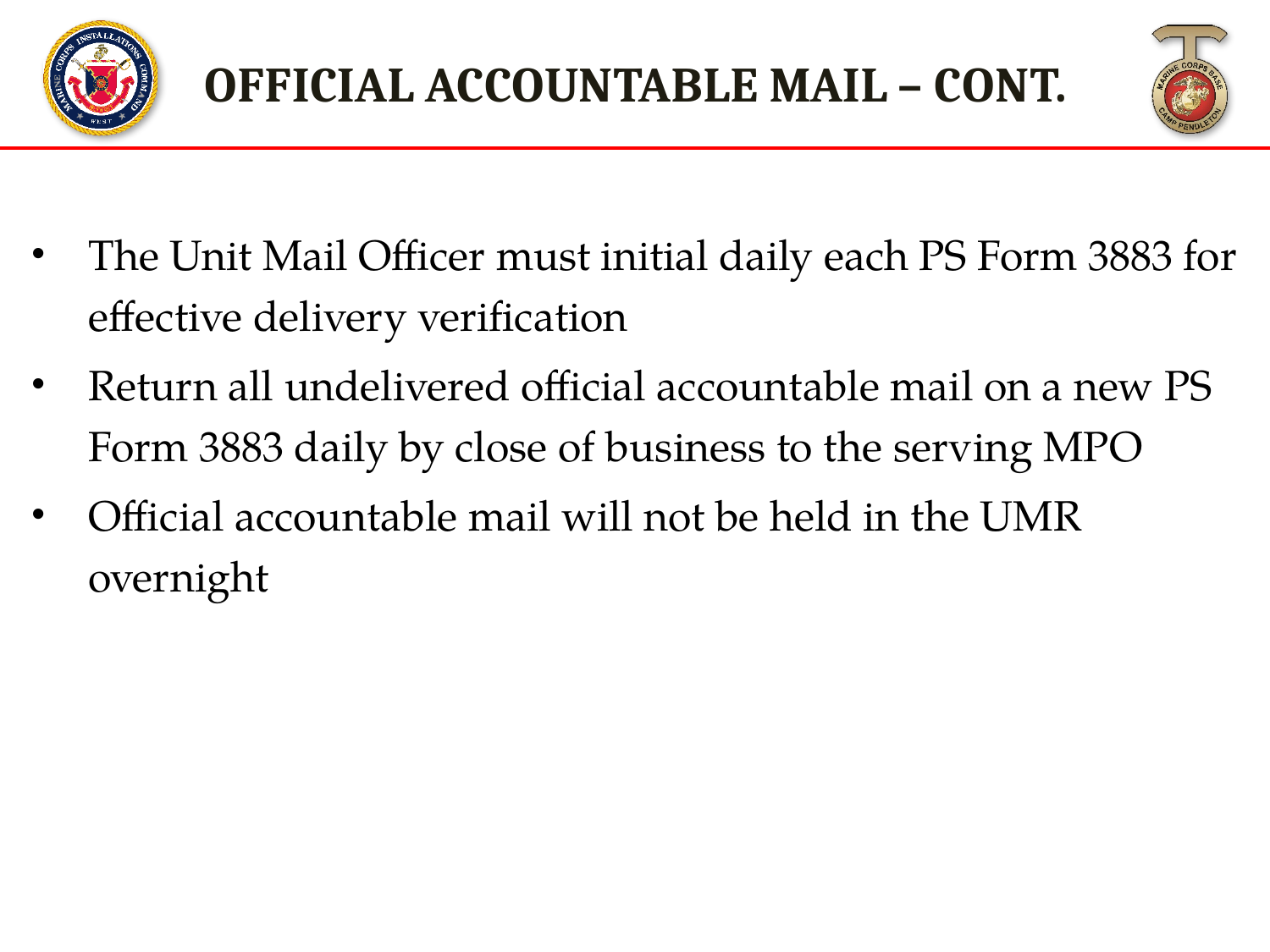

OFFICIAL ACCOUNTABLE MAIL – CONT.
The Unit Mail Officer must initial daily each PS Form 3883 for effective delivery verification
Return all undelivered official accountable mail on a new PS Form 3883 daily by close of business to the serving MPO
Official accountable mail will not be held in the UMR overnight